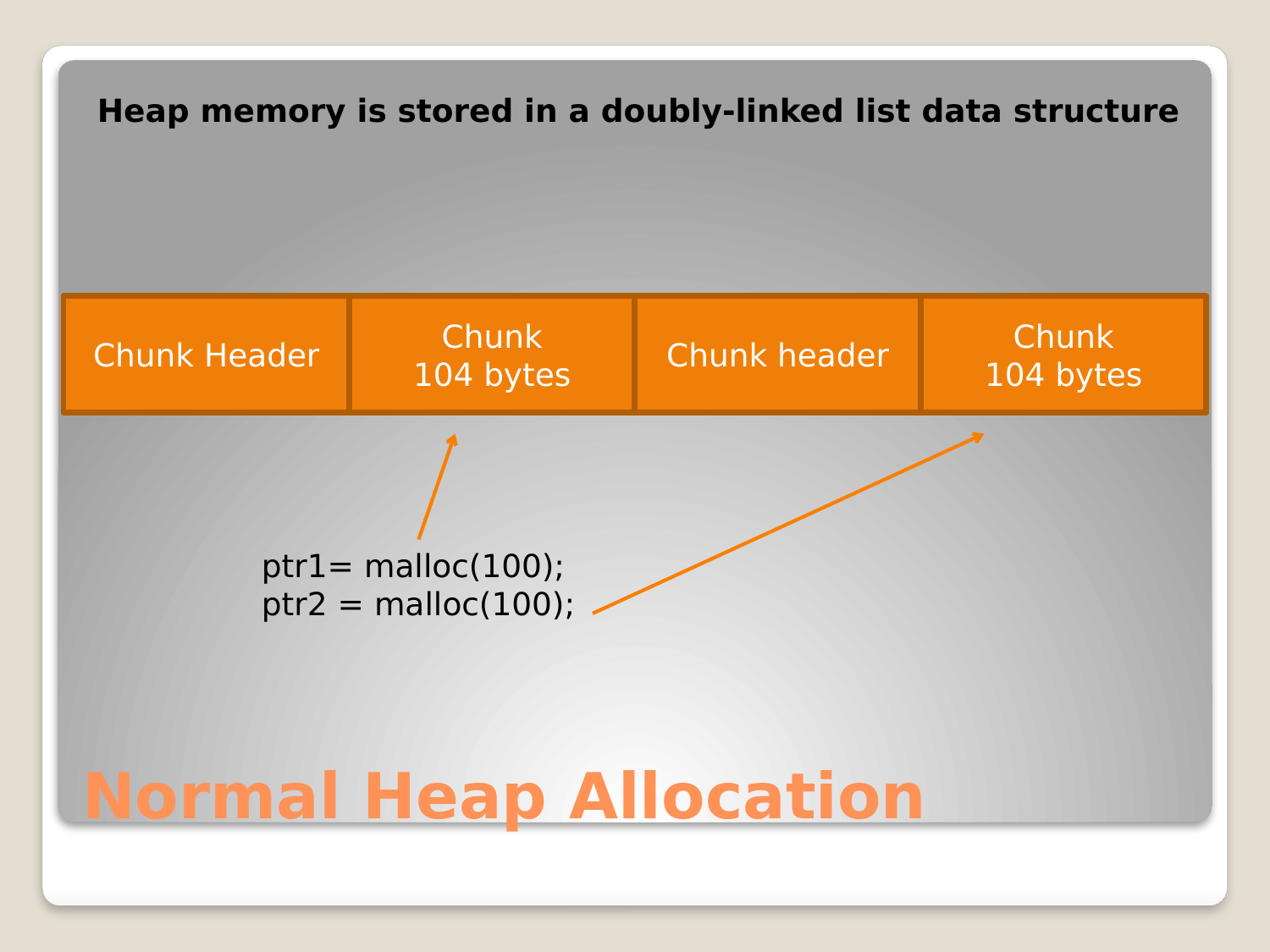

Heap memory is stored in a doubly-linked list data structure
Chunk Header
Chunk
104 bytes
Chunk header
Chunk
104 bytes
ptr1= malloc(100);
ptr2 = malloc(100);
# Normal Heap Allocation